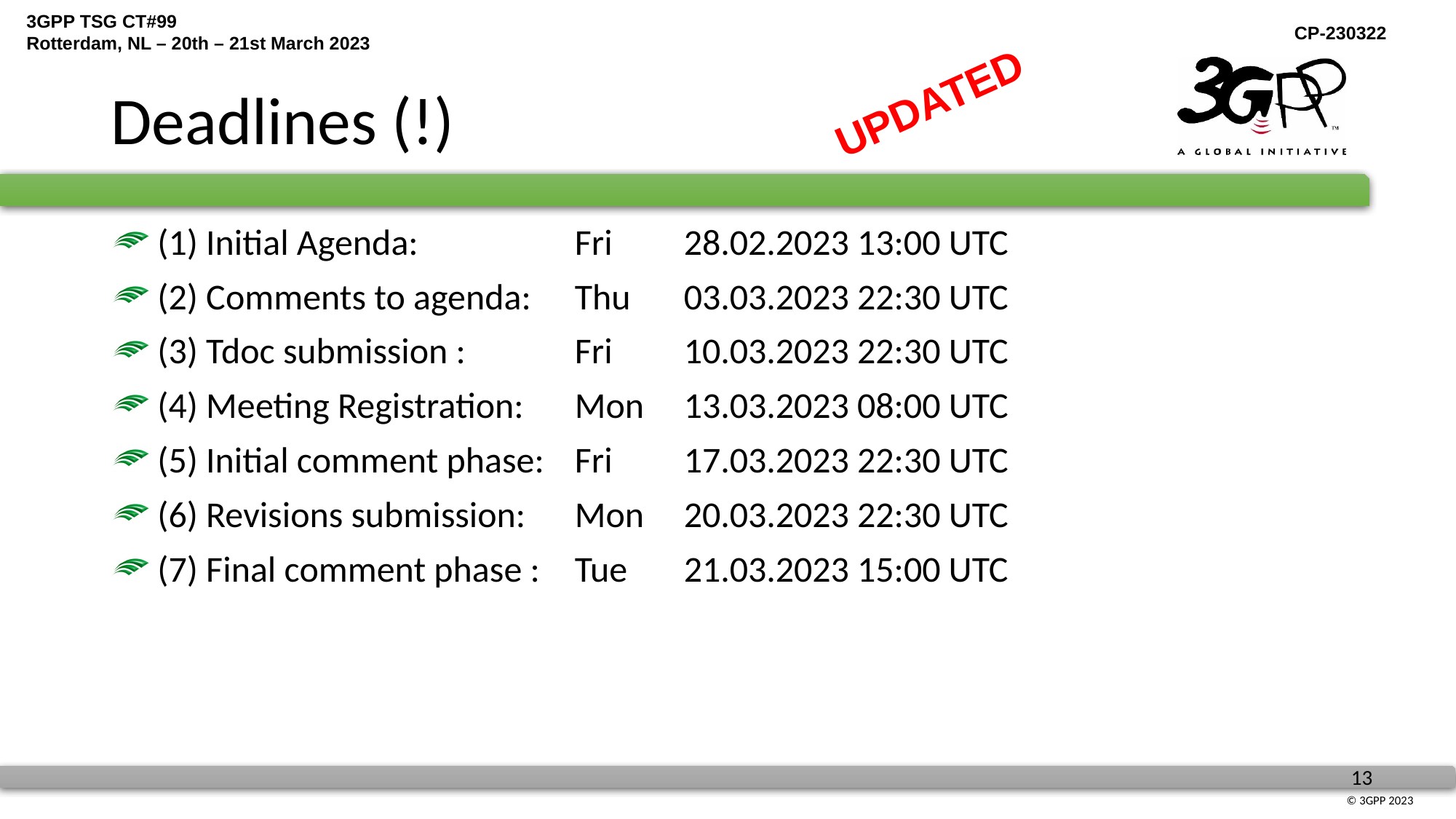

# Deadlines (!)
UPDATED
 (1) Initial Agenda:		Fri	28.02.2023 13:00 UTC
 (2) Comments to agenda:	Thu 	03.03.2023 22:30 UTC
 (3) Tdoc submission :	Fri 	10.03.2023 22:30 UTC
 (4) Meeting Registration:	Mon	13.03.2023 08:00 UTC
 (5) Initial comment phase:	Fri 	17.03.2023 22:30 UTC
 (6) Revisions submission: 	Mon	20.03.2023 22:30 UTC
 (7) Final comment phase :	Tue 	21.03.2023 15:00 UTC